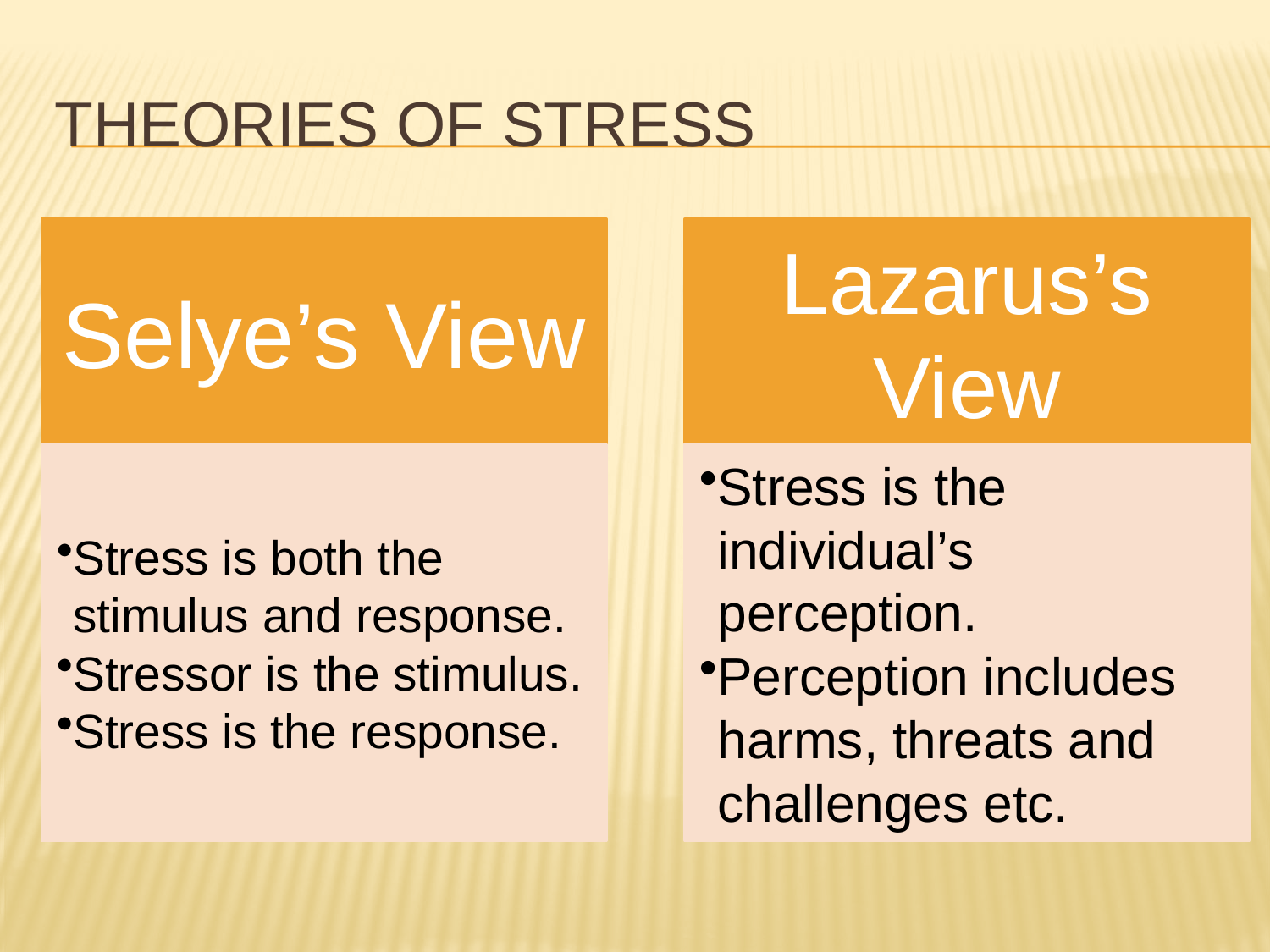

# Theories of stress
Selye’s View
Stress is both the stimulus and response.
Lazarus’s View
Stress is the individual’s perception.
Stressor is the stimulus.
Stress is the response.
Perception includes harms, threats and challenges etc.